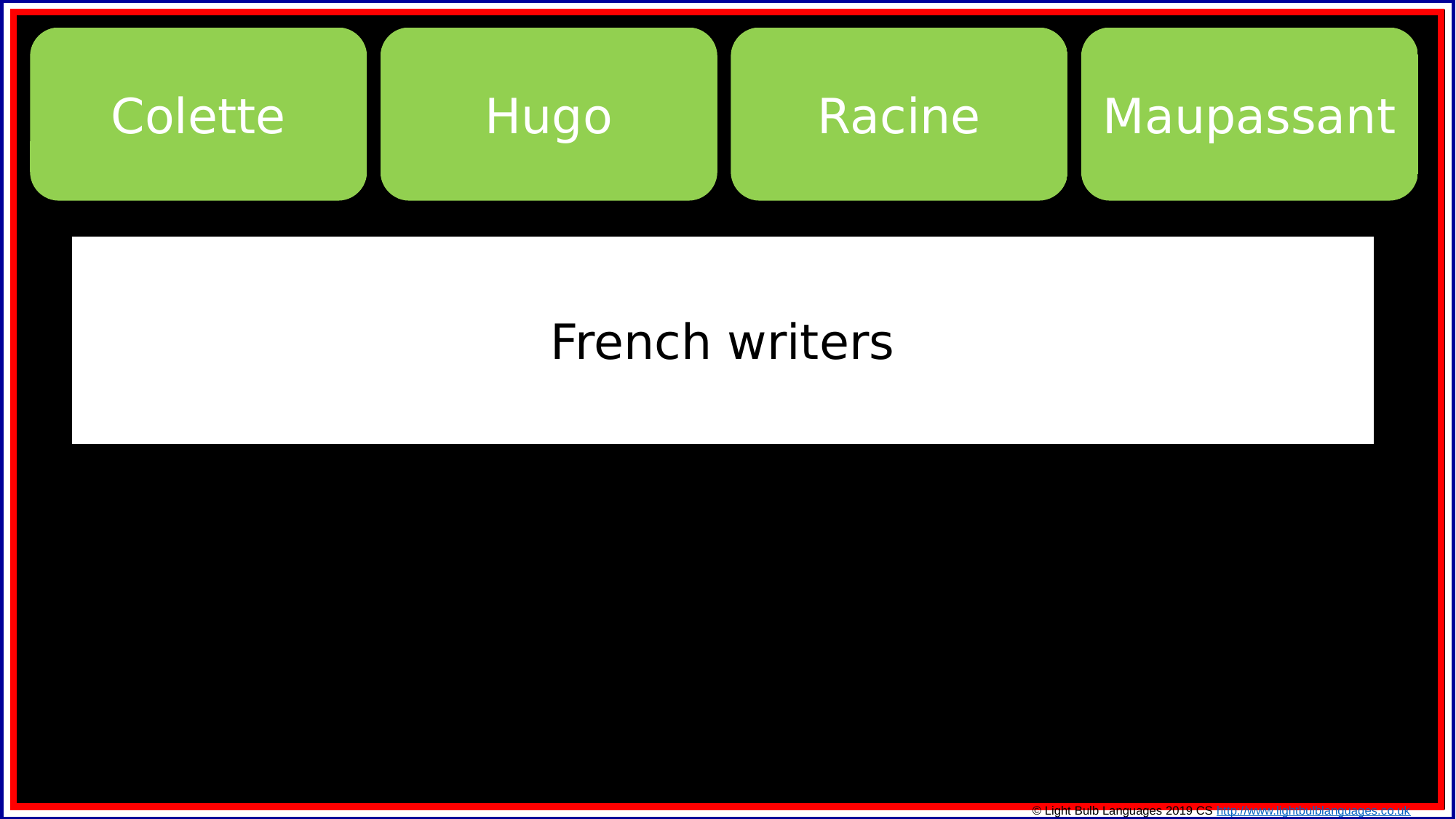

Colette
Hugo
Racine
Maupassant
French writers
© Light Bulb Languages 2019 CS http://www.lightbulblanguages.co.uk